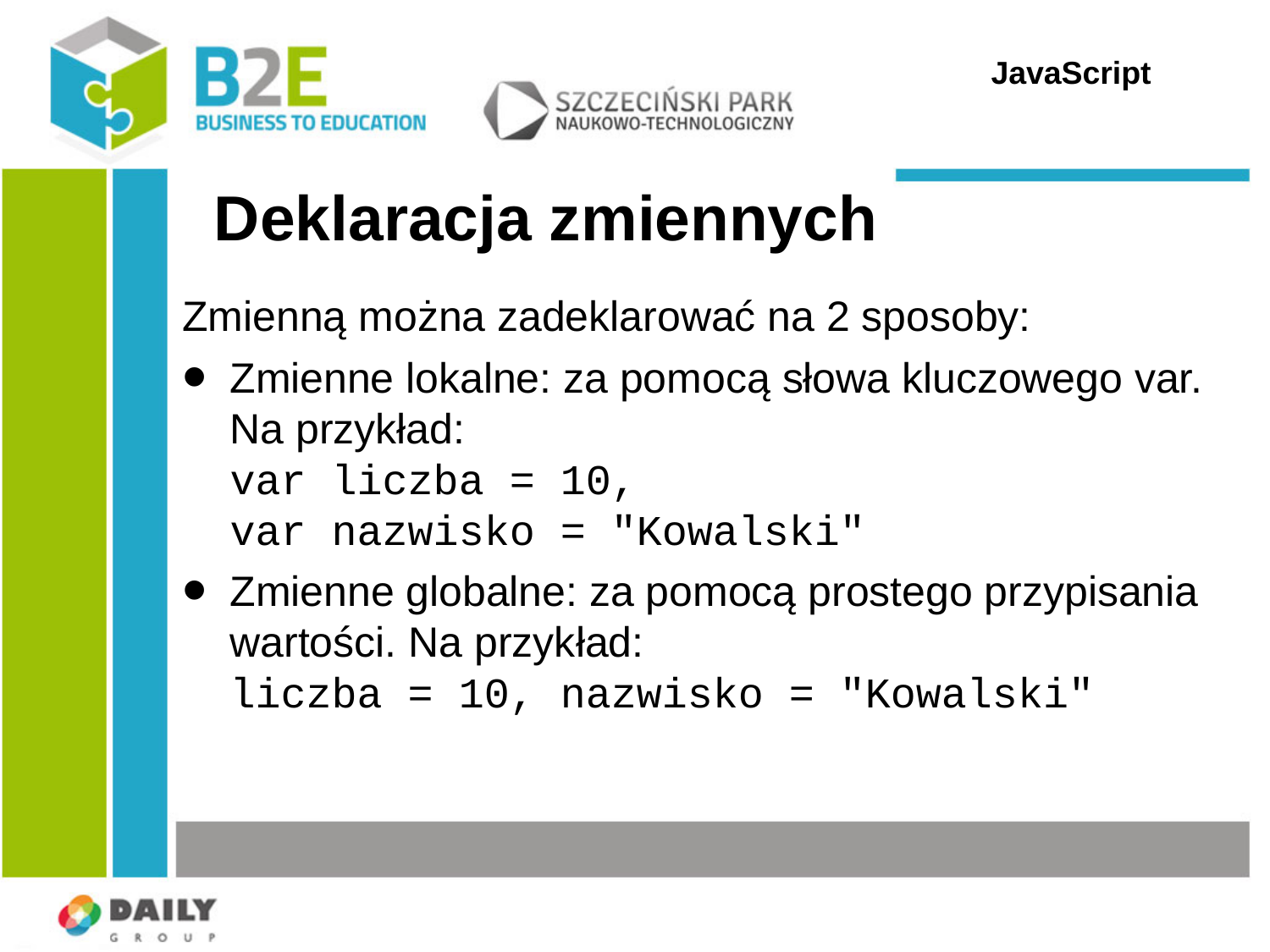

JavaScript
# Deklaracja zmiennych
Zmienną można zadeklarować na 2 sposoby:
Zmienne lokalne: za pomocą słowa kluczowego var. Na przykład:
var liczba = 10,
var nazwisko = "Kowalski"
Zmienne globalne: za pomocą prostego przypisania wartości. Na przykład:
liczba = 10, nazwisko = "Kowalski"